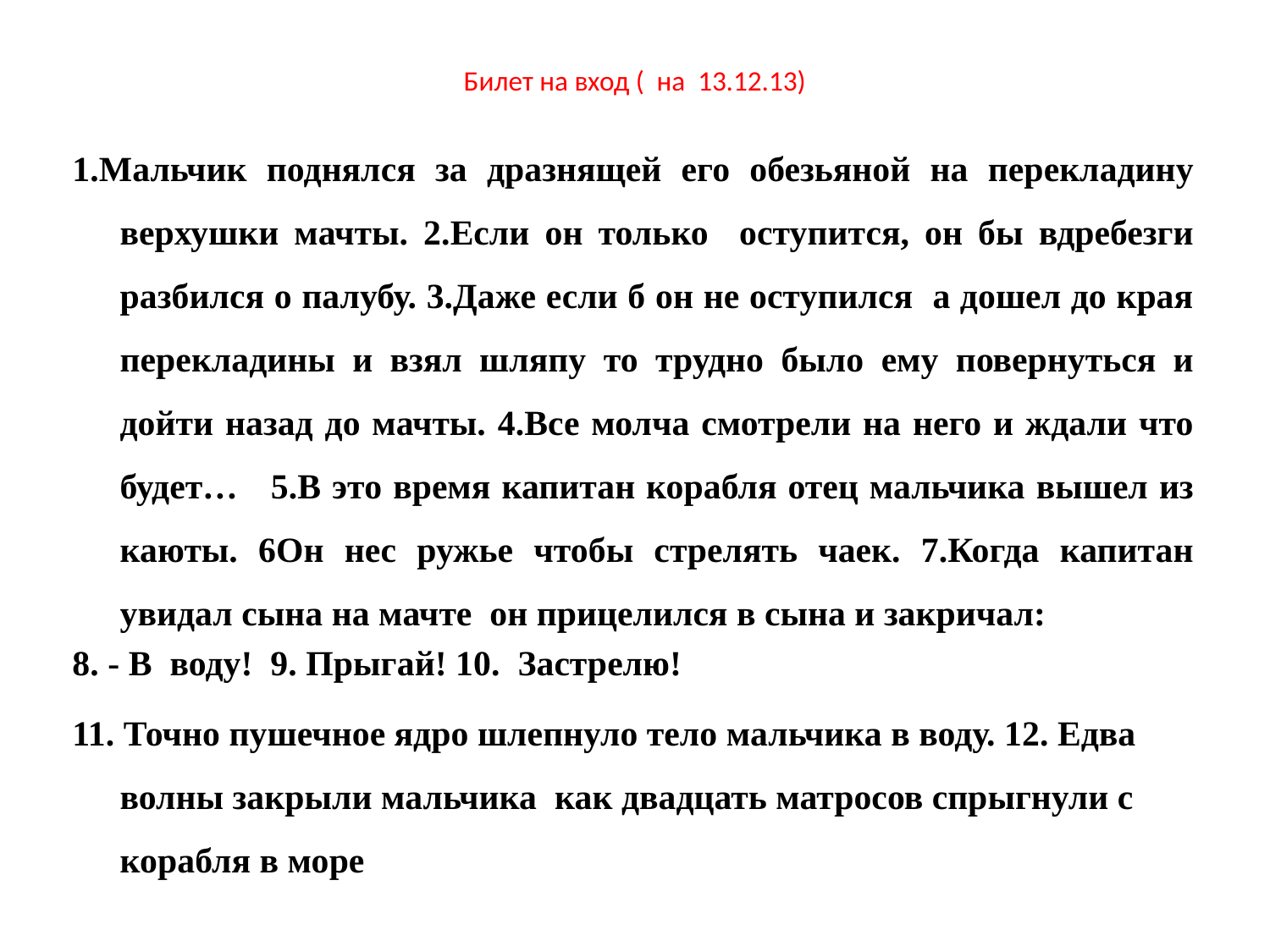

# Билет на вход (  на  13.12.13)
1.Мальчик поднялся за дразнящей его обезьяной на перекладину верхушки мачты. 2.Если он только  оступится, он бы вдребезги разбился о палубу. 3.Даже если б он не оступился  а дошел до края перекладины и взял шляпу то трудно было ему повернуться и дойти назад до мачты. 4.Все молча смотрели на него и ждали что будет…   5.В это время капитан корабля отец мальчика вышел из каюты. 6Он нес ружье чтобы стрелять чаек. 7.Когда капитан увидал сына на мачте  он прицелился в сына и закричал:
8. - В  воду!  9. Прыгай! 10.  Застрелю!
11. Точно пушечное ядро шлепнуло тело мальчика в воду. 12. Едва волны закрыли мальчика  как двадцать матросов спрыгнули с корабля в море